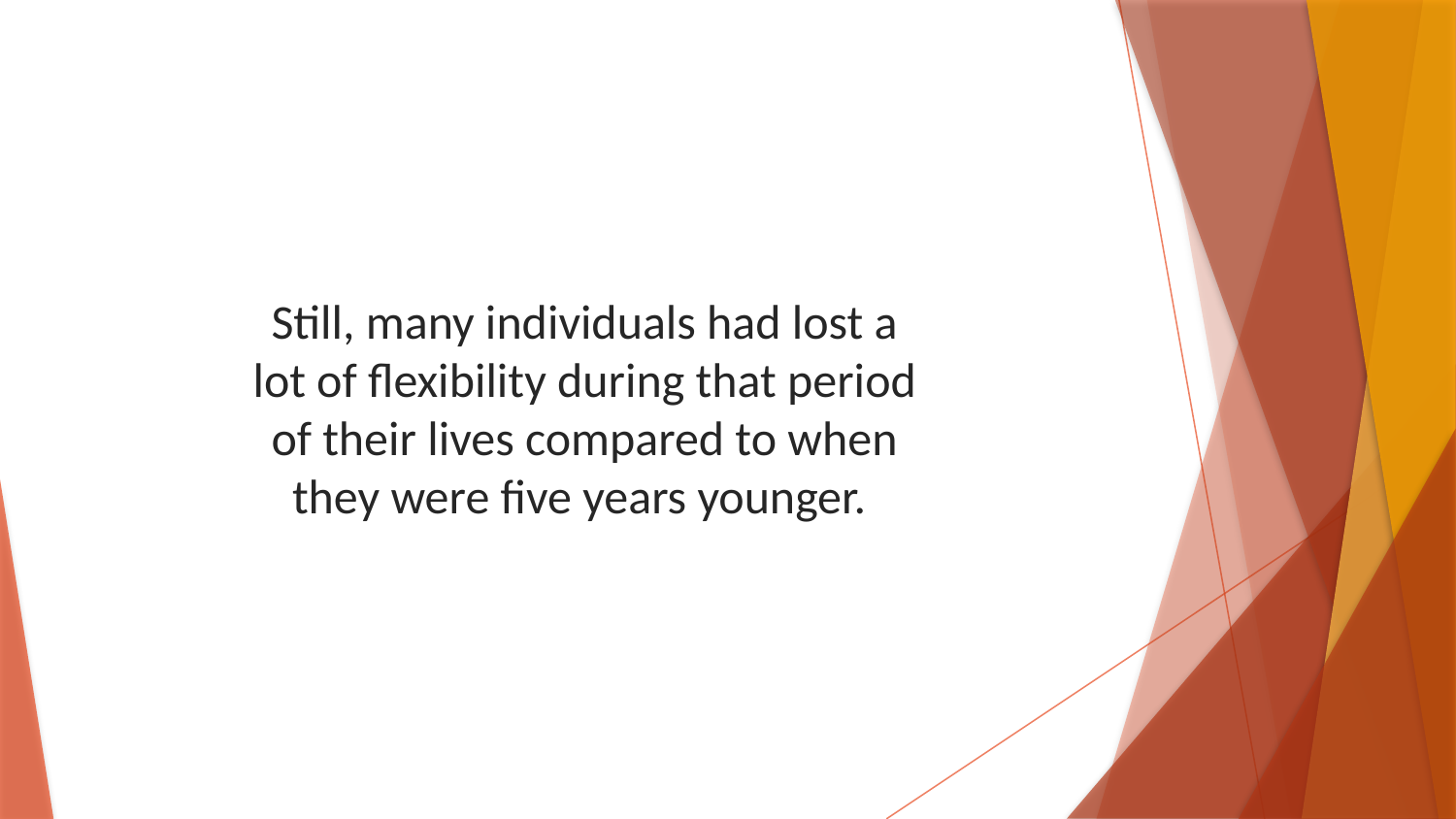

Still, many individuals had lost a lot of flexibility during that period of their lives compared to when they were five years younger.